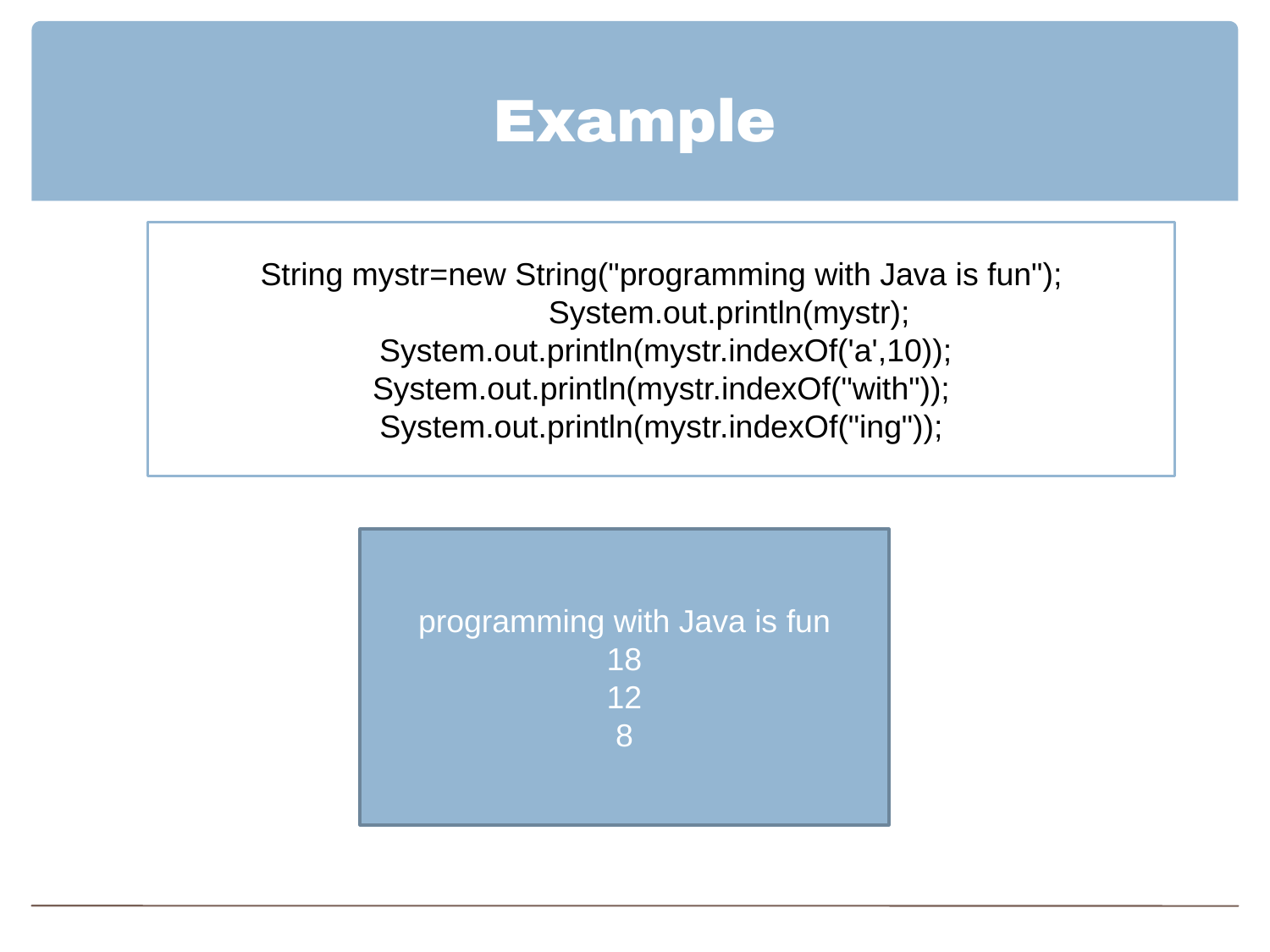

# Example
String mystr=new String("programming with Java is fun");
	 System.out.println(mystr);
 System.out.println(mystr.indexOf('a',10));
System.out.println(mystr.indexOf("with"));
System.out.println(mystr.indexOf("ing"));
programming with Java is fun
18
12
8